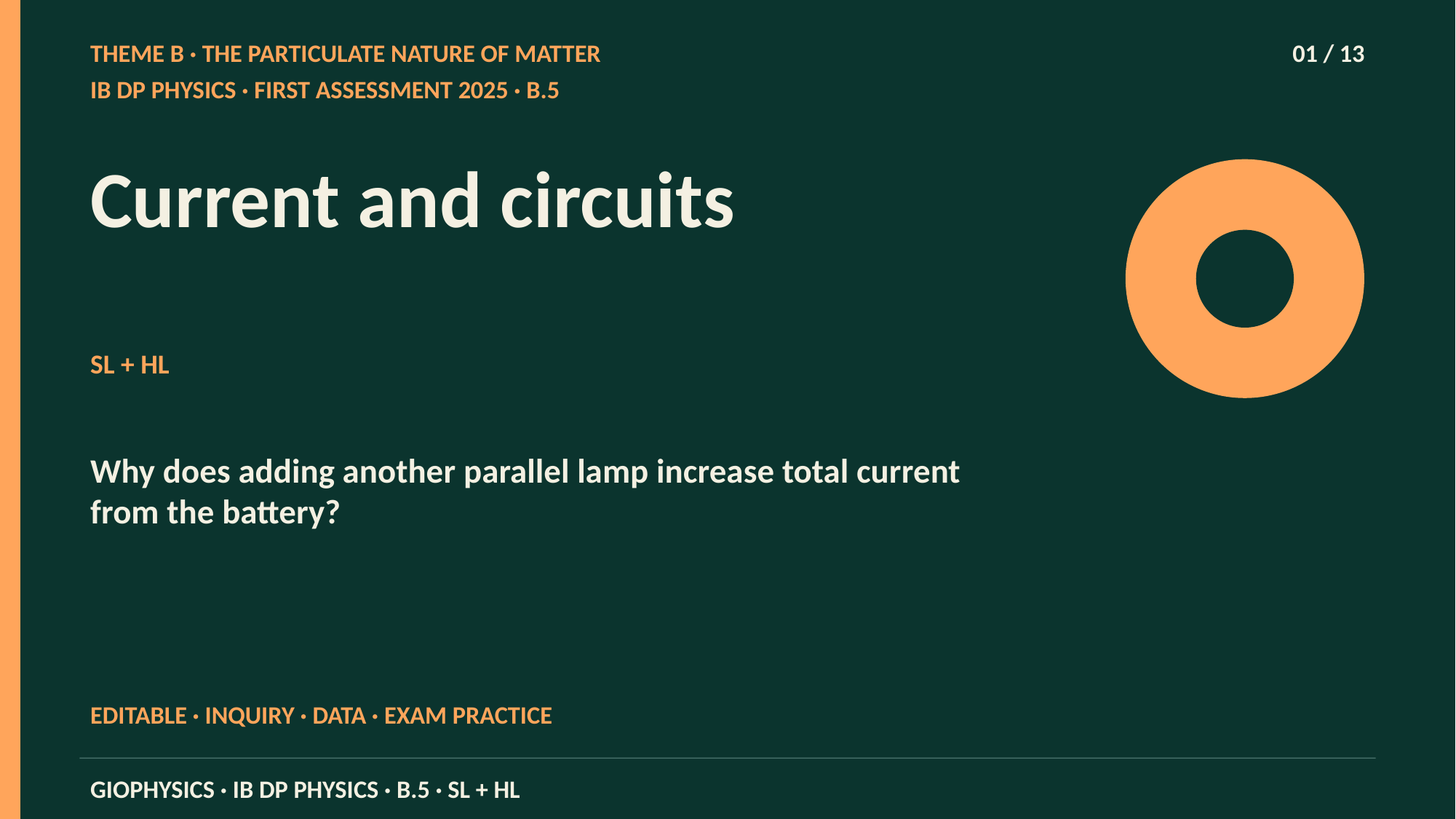

THEME B · THE PARTICULATE NATURE OF MATTER
01 / 13
IB DP PHYSICS · FIRST ASSESSMENT 2025 · B.5
Current and circuits

SL + HL
Why does adding another parallel lamp increase total current from the battery?
EDITABLE · INQUIRY · DATA · EXAM PRACTICE

GIOPHYSICS · IB DP PHYSICS · B.5 · SL + HL